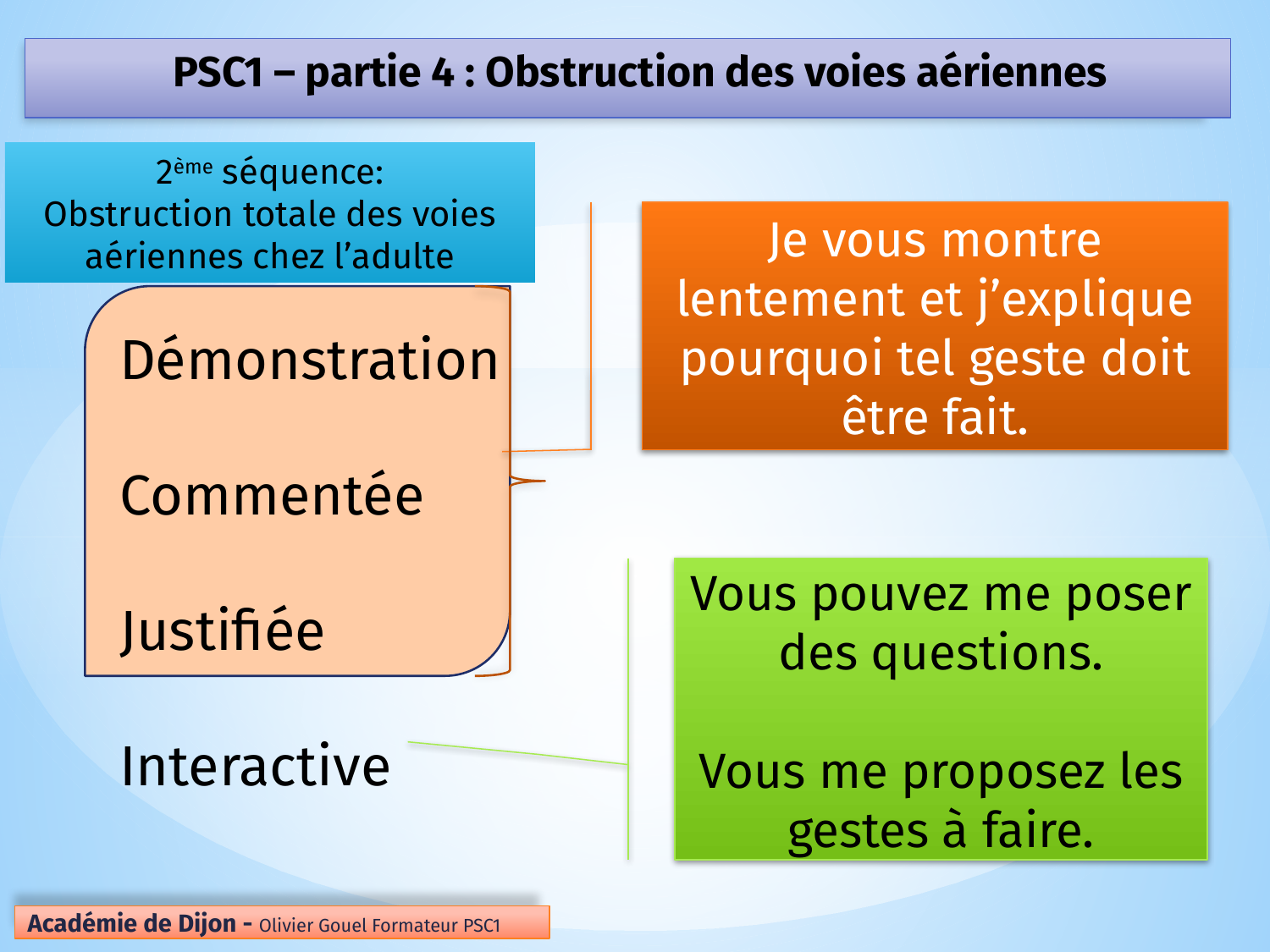

# PSC1 – partie 4 : Obstruction des voies aériennes
2ème séquence:
Obstruction totale des voies aériennes chez l’adulte
Je vous montre lentement et j’explique pourquoi tel geste doit être fait.

Démonstration
Commentée
Justifiée
Interactive
Vous pouvez me poser des questions.

Vous me proposez les gestes à faire.
Académie de Dijon - Olivier Gouel Formateur PSC1